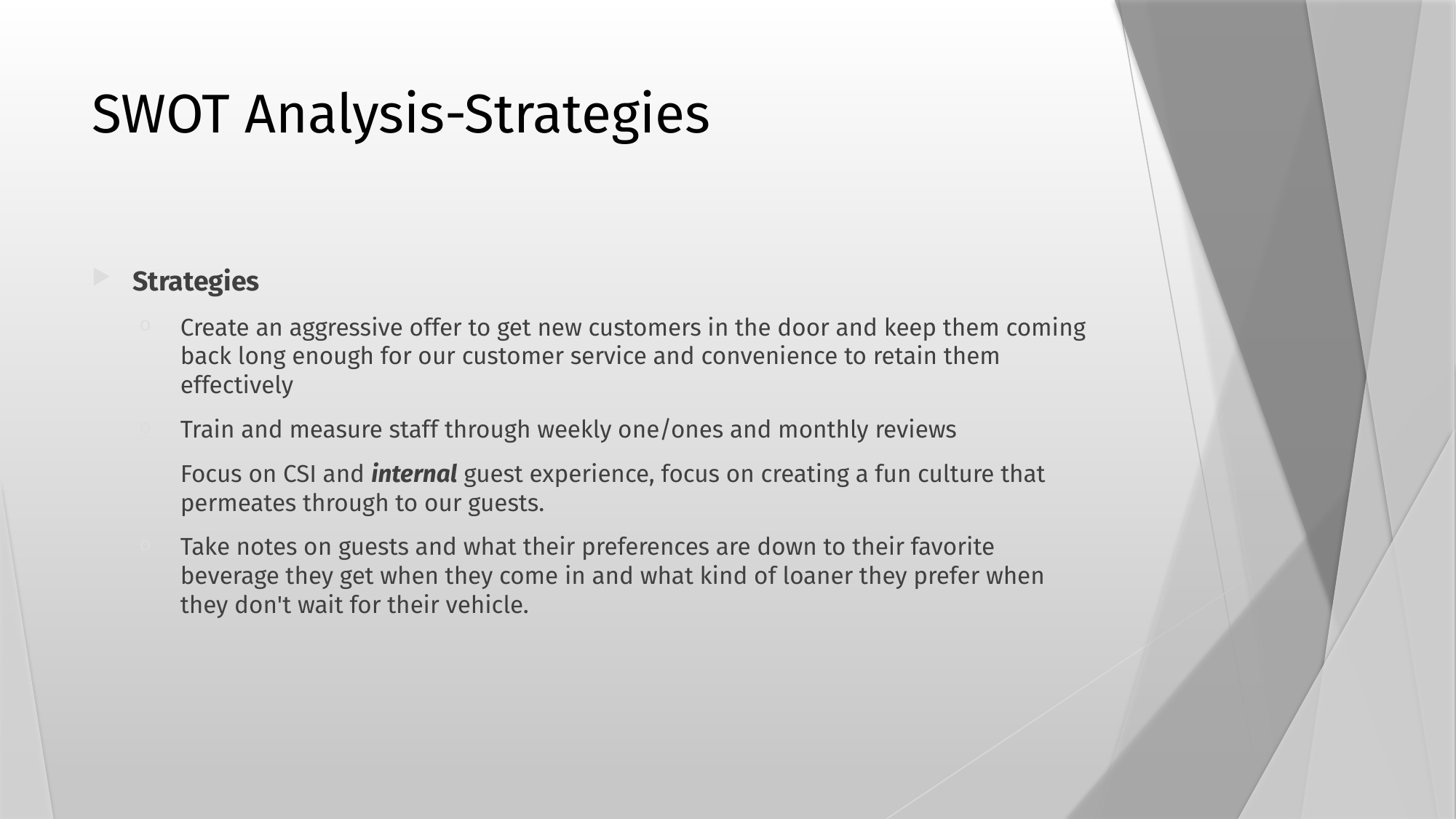

# SWOT Analysis-Strategies
Strategies
Create an aggressive offer to get new customers in the door and keep them coming back long enough for our customer service and convenience to retain them effectively
Train and measure staff through weekly one/ones and monthly reviews
Focus on CSI and internal guest experience, focus on creating a fun culture that permeates through to our guests.
Take notes on guests and what their preferences are down to their favorite beverage they get when they come in and what kind of loaner they prefer when they don't wait for their vehicle.